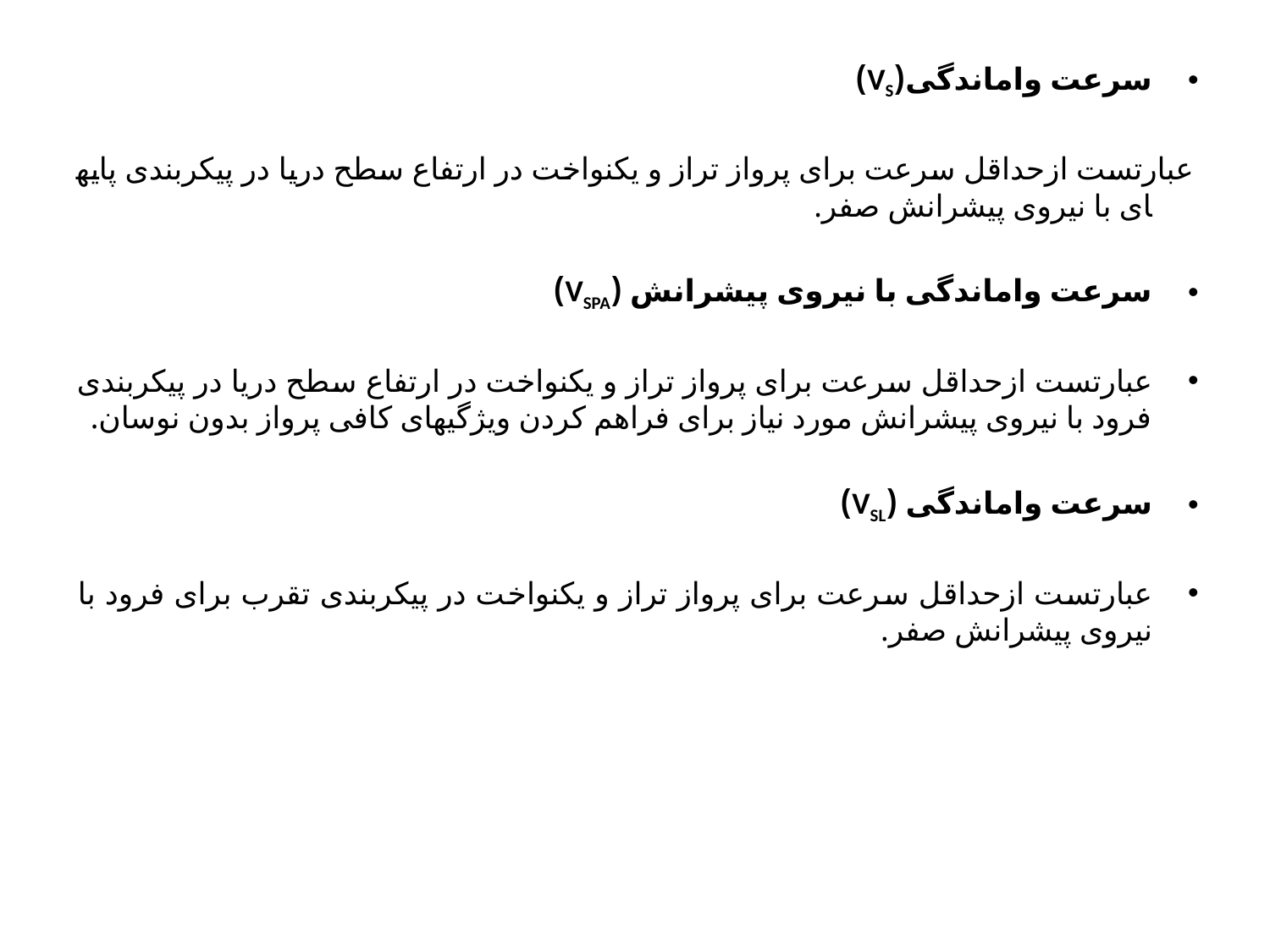

سرعت واماندگی(VS)

عبارتست ازحداقل سرعت برای پرواز تراز و یکنواخت در ارتفاع سطح دریا در پیکربندی پایه­ای با نیروی پیشرانش صفر.

سرعت واماندگی با نیروی پیشرانش (VSPA)

عبارتست ازحداقل سرعت برای پرواز تراز و یکنواخت در ارتفاع سطح دریا در پیکربندی فرود با نیروی پیشرانش مورد نیاز برای فراهم کردن ویژگی­های کافی پرواز بدون نوسان.

سرعت واماندگی (VSL)

عبارتست ازحداقل سرعت برای پرواز تراز و یکنواخت در پیکربندی تقرب برای فرود با نیروی پیشرانش صفر.